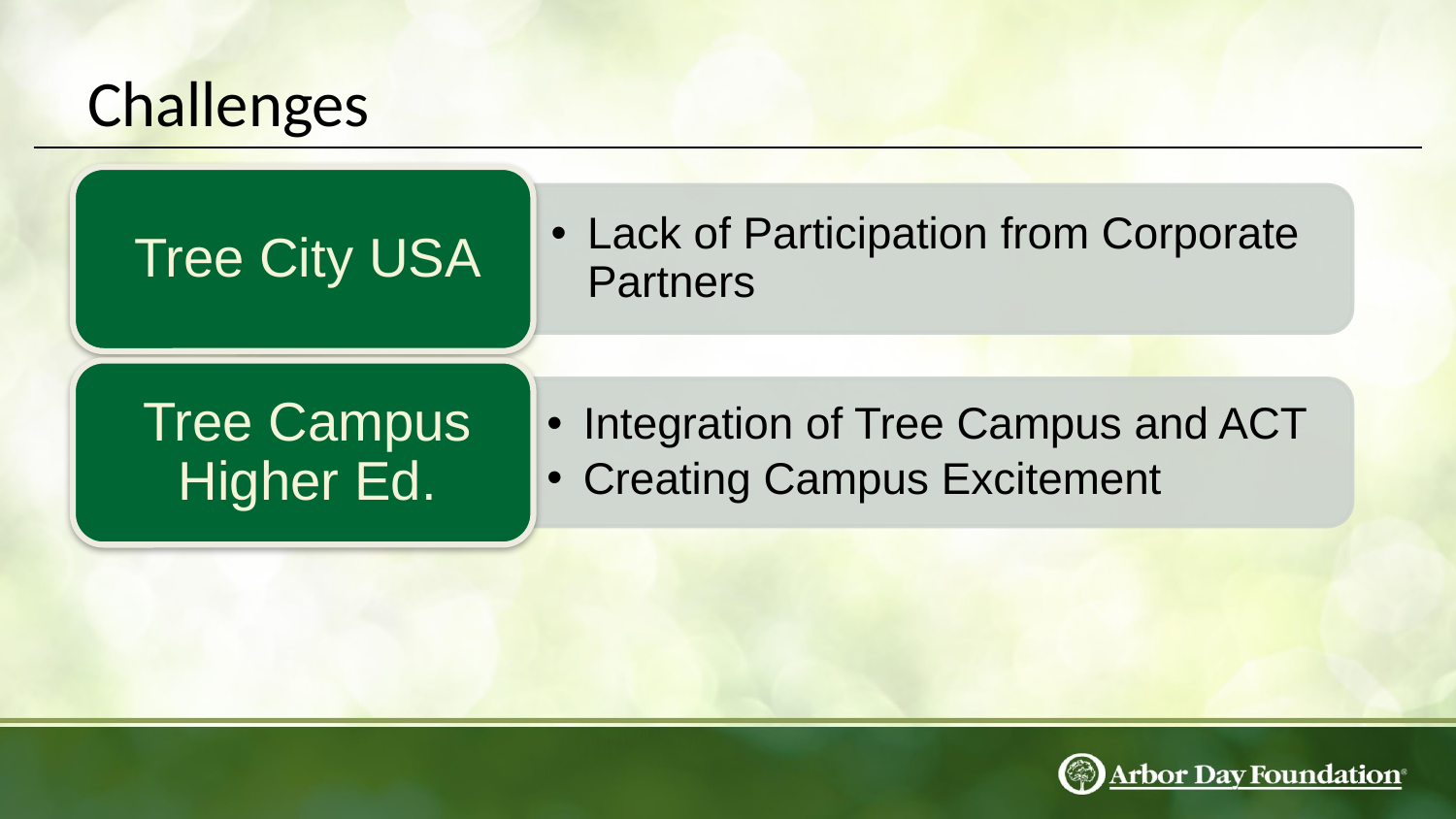

# Challenges
Lack of Participation from Corporate Partners
Tree City USA
Integration of Tree Campus and ACT
Creating Campus Excitement
Tree Campus Higher Ed.